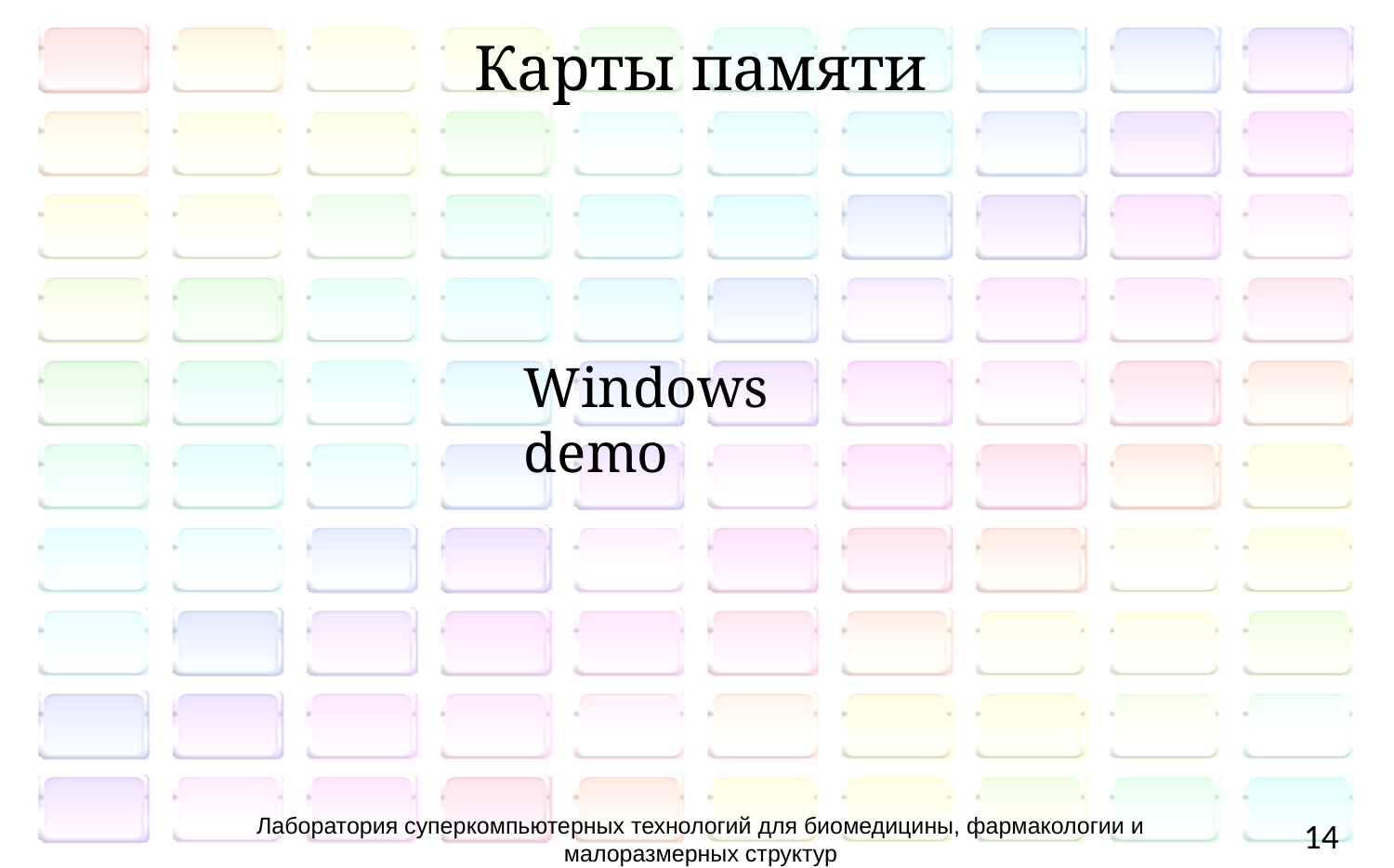

# Карты памяти
Windows demo
Лаборатория суперкомпьютерных технологий для биомедицины, фармакологии и малоразмерных структур
14